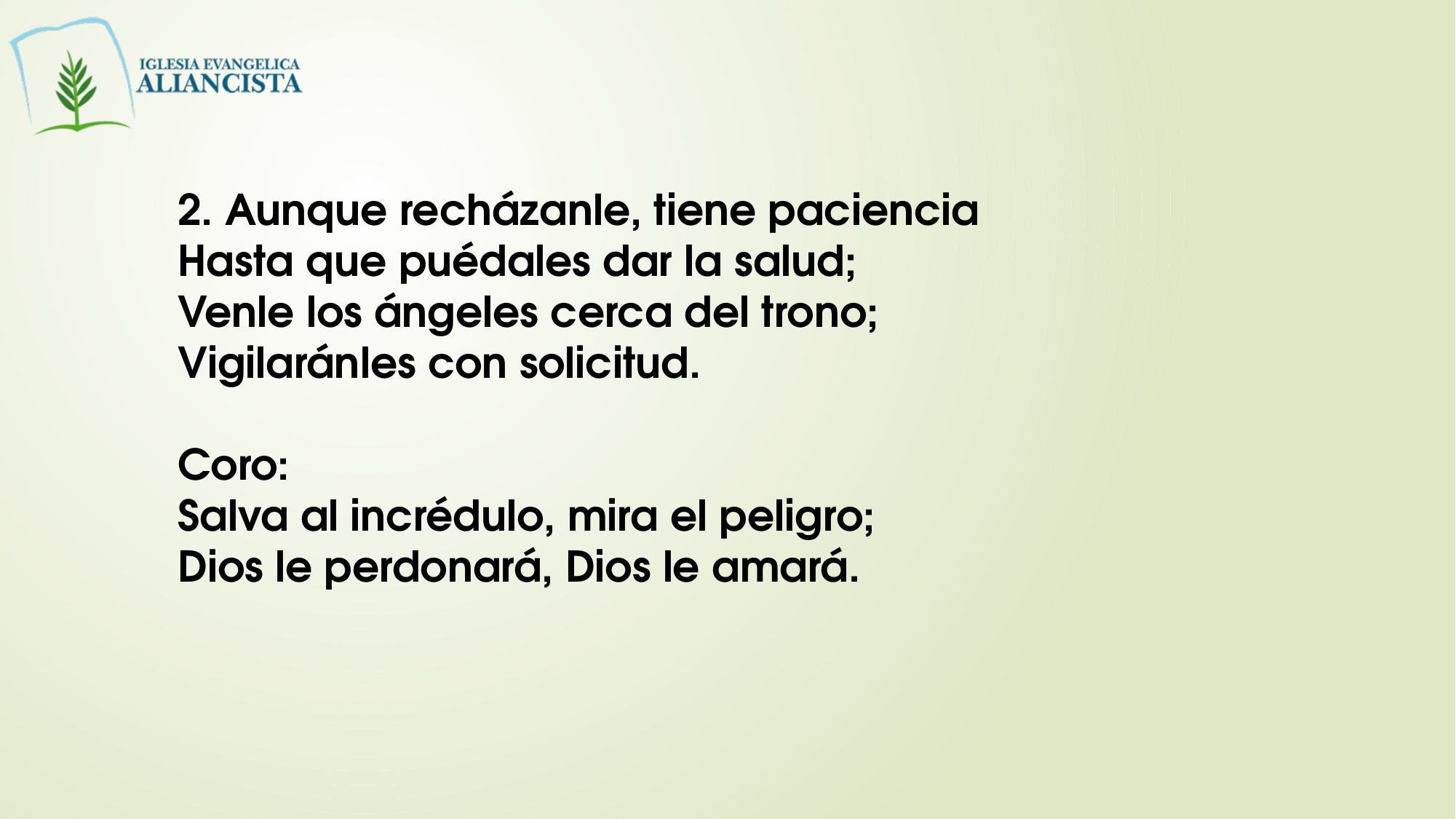

2. Aunque recházanle, tiene paciencia
Hasta que puédales dar la salud;
Venle los ángeles cerca del trono;
Vigilaránles con solicitud.

Coro:
Salva al incrédulo, mira el peligro;
Dios le perdonará, Dios le amará.